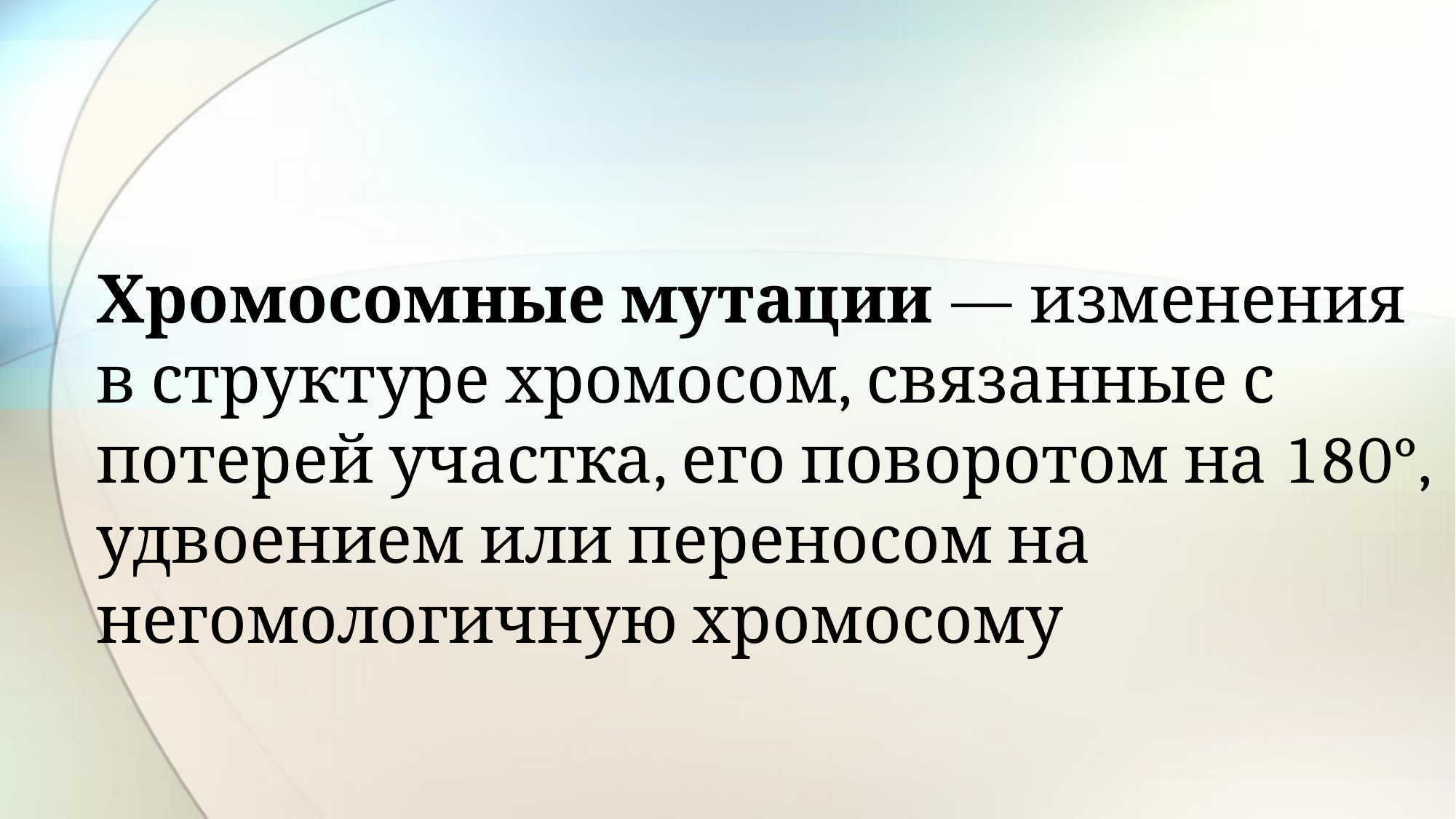

# Хромосомные мутации — изменения в структуре хромосом, связанные с потерей участка, его поворотом на 180°, удвоением или переносом на негомологичную хромосому